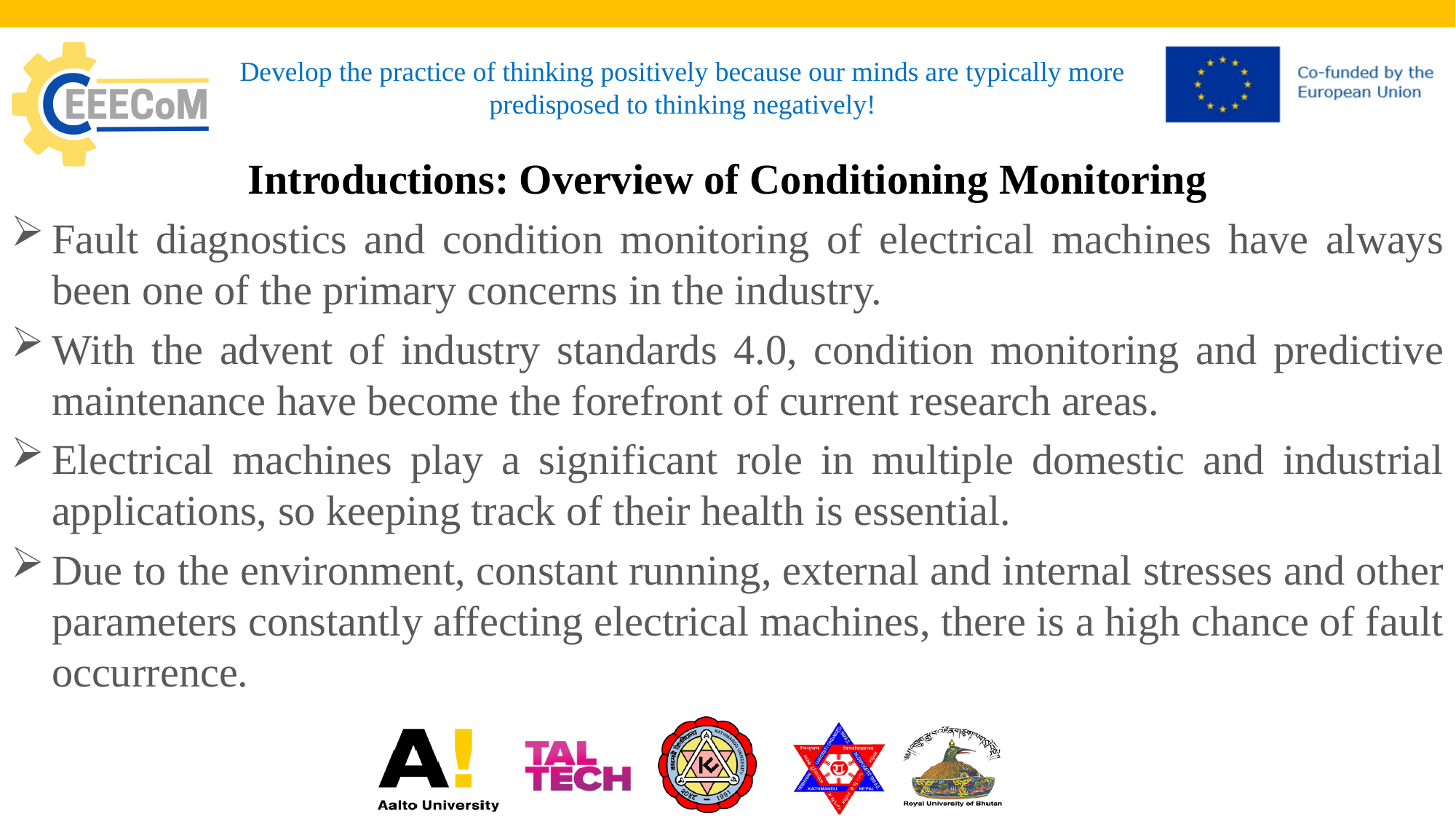

# Develop the practice of thinking positively because our minds are typically more predisposed to thinking negatively!
Introductions: Overview of Conditioning Monitoring
Fault diagnostics and condition monitoring of electrical machines have always been one of the primary concerns in the industry.
With the advent of industry standards 4.0, condition monitoring and predictive maintenance have become the forefront of current research areas.
Electrical machines play a significant role in multiple domestic and industrial applications, so keeping track of their health is essential.
Due to the environment, constant running, external and internal stresses and other parameters constantly affecting electrical machines, there is a high chance of fault occurrence.